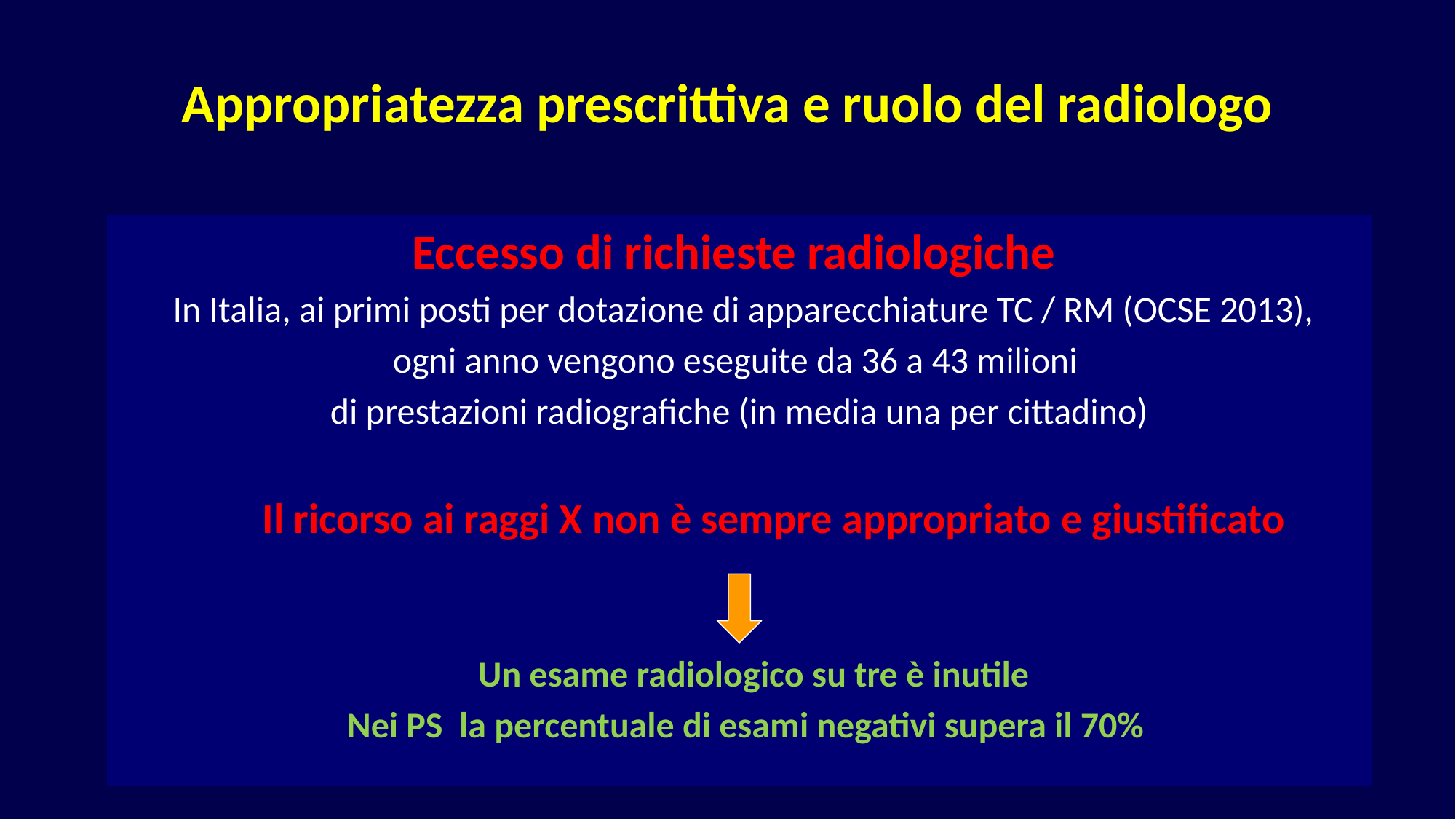

# Appropriatezza prescrittiva e ruolo del radiologo
Eccesso di richieste radiologiche
 In Italia, ai primi posti per dotazione di apparecchiature TC / RM (OCSE 2013),
ogni anno vengono eseguite da 36 a 43 milioni
di prestazioni radiografiche (in media una per cittadino)

               Il ricorso ai raggi X non è sempre appropriato e giustificato

                                            Un esame radiologico su tre è inutile
                            Nei PS  la percentuale di esami negativi supera il 70%